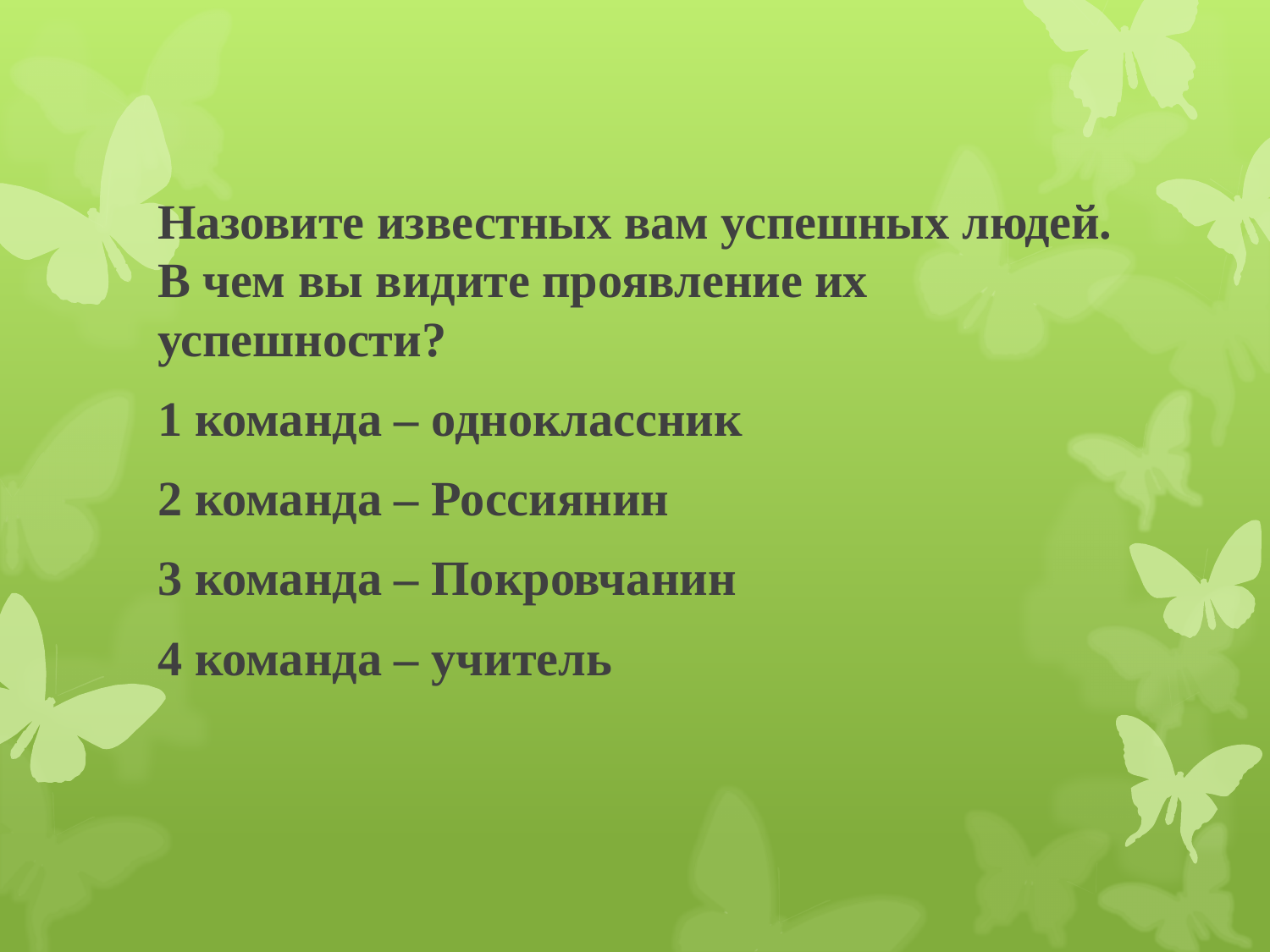

Назовите известных вам успешных людей. В чем вы видите проявление их успешности?
1 команда – одноклассник
2 команда – Россиянин
3 команда – Покровчанин
4 команда – учитель